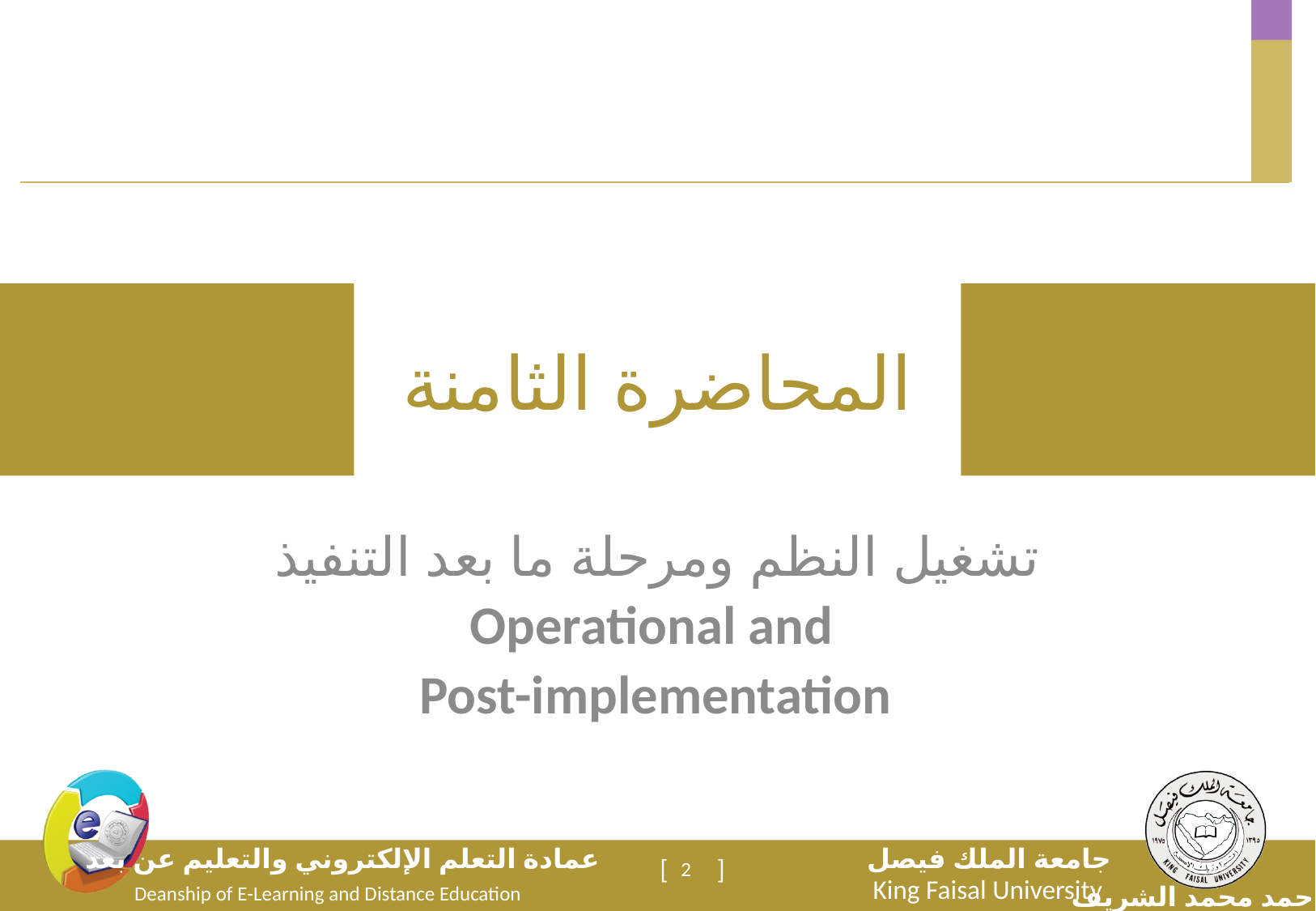

# المحاضرة الثامنة
تشغيل النظم ومرحلة ما بعد التنفيذ
Operational and
Post-implementation
2